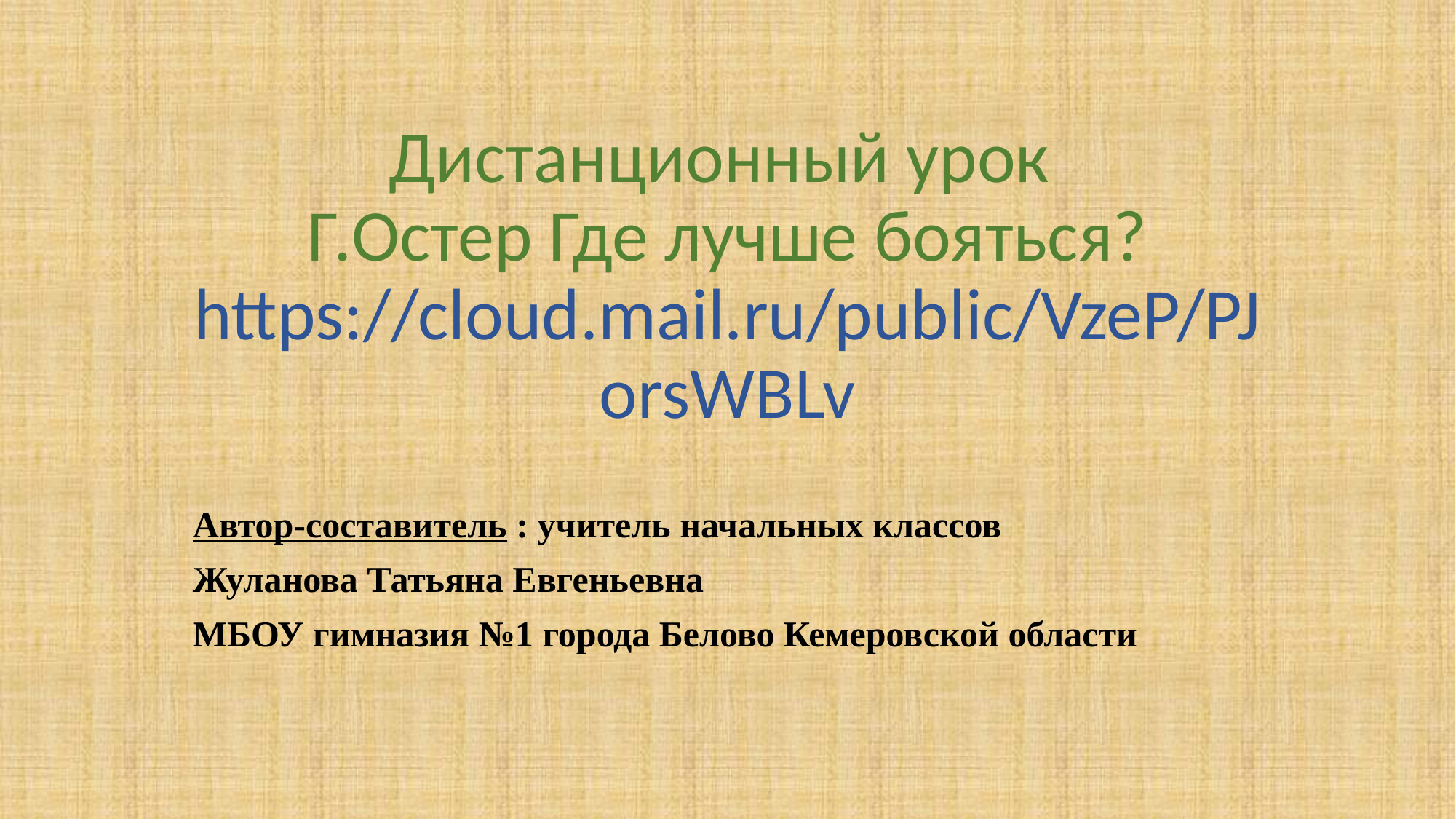

# Дистанционный урок Г.Остер Где лучше бояться? https://cloud.mail.ru/public/VzeP/PJorsWBLv
Автор-составитель : учитель начальных классов
Жуланова Татьяна Евгеньевна
МБОУ гимназия №1 города Белово Кемеровской области